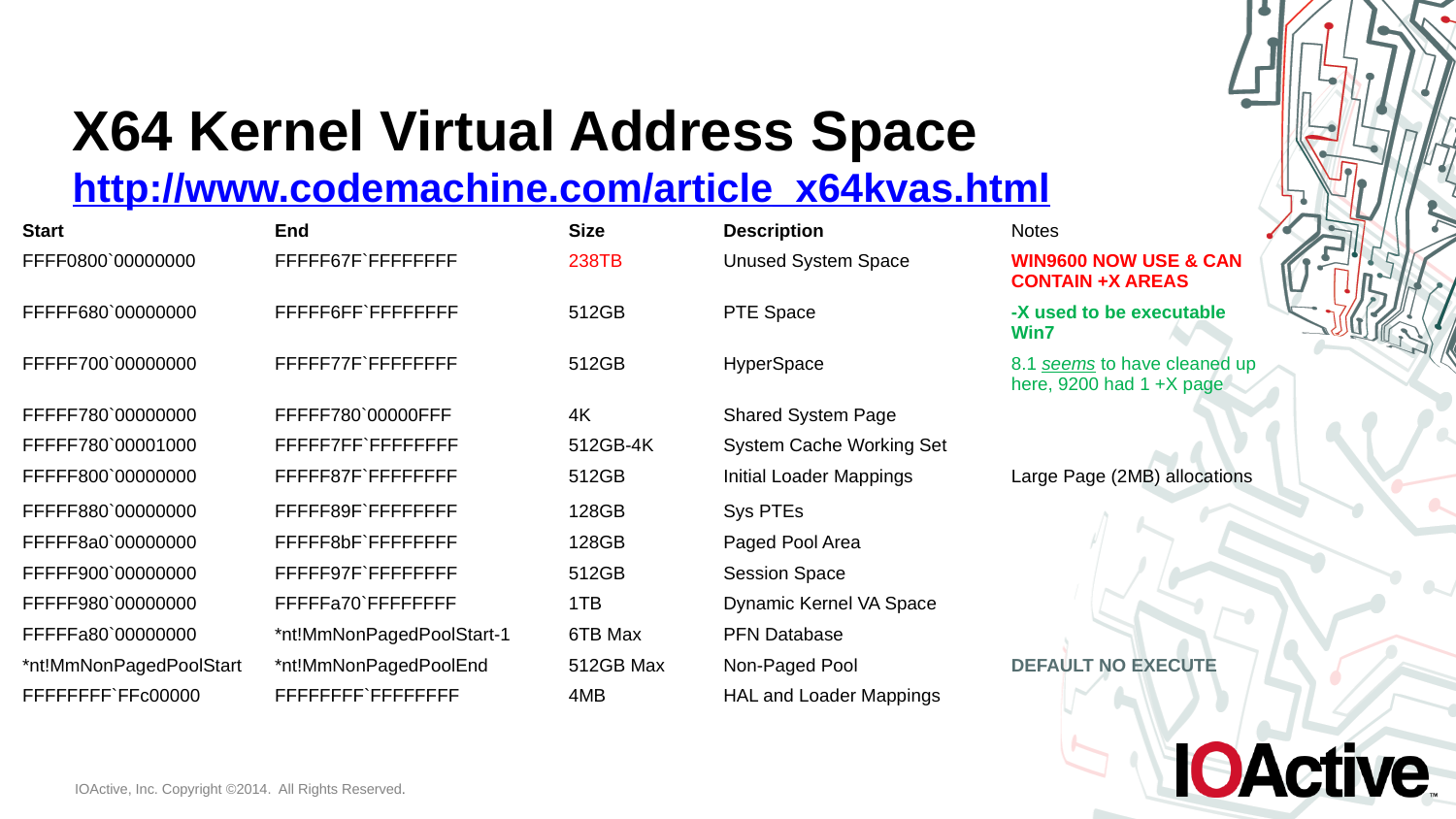

# X64 Kernel Virtual Address Space
http://www.codemachine.com/article_x64kvas.html
| Start | End | Size | Description | Notes |
| --- | --- | --- | --- | --- |
| FFFF0800`00000000 | FFFFF67F`FFFFFFFF | 238TB | Unused System Space | WIN9600 NOW USE & CAN CONTAIN +X AREAS |
| FFFFF680`00000000 | FFFFF6FF`FFFFFFFF | 512GB | PTE Space | -X used to be executable Win7 |
| FFFFF700`00000000 | FFFFF77F`FFFFFFFF | 512GB | HyperSpace | 8.1 seems to have cleaned up here, 9200 had 1 +X page |
| FFFFF780`00000000 | FFFFF780`00000FFF | 4K | Shared System Page |  |
| FFFFF780`00001000 | FFFFF7FF`FFFFFFFF | 512GB-4K | System Cache Working Set |  |
| FFFFF800`00000000 | FFFFF87F`FFFFFFFF | 512GB | Initial Loader Mappings | Large Page (2MB) allocations |
| FFFFF880`00000000 | FFFFF89F`FFFFFFFF | 128GB | Sys PTEs |  |
| FFFFF8a0`00000000 | FFFFF8bF`FFFFFFFF | 128GB | Paged Pool Area |  |
| FFFFF900`00000000 | FFFFF97F`FFFFFFFF | 512GB | Session Space |  |
| FFFFF980`00000000 | FFFFFa70`FFFFFFFF | 1TB | Dynamic Kernel VA Space |  |
| FFFFFa80`00000000 | \*nt!MmNonPagedPoolStart-1 | 6TB Max | PFN Database |  |
| \*nt!MmNonPagedPoolStart | \*nt!MmNonPagedPoolEnd | 512GB Max | Non-Paged Pool | DEFAULT NO EXECUTE |
| FFFFFFFF`FFc00000 | FFFFFFFF`FFFFFFFF | 4MB | HAL and Loader Mappings |  |